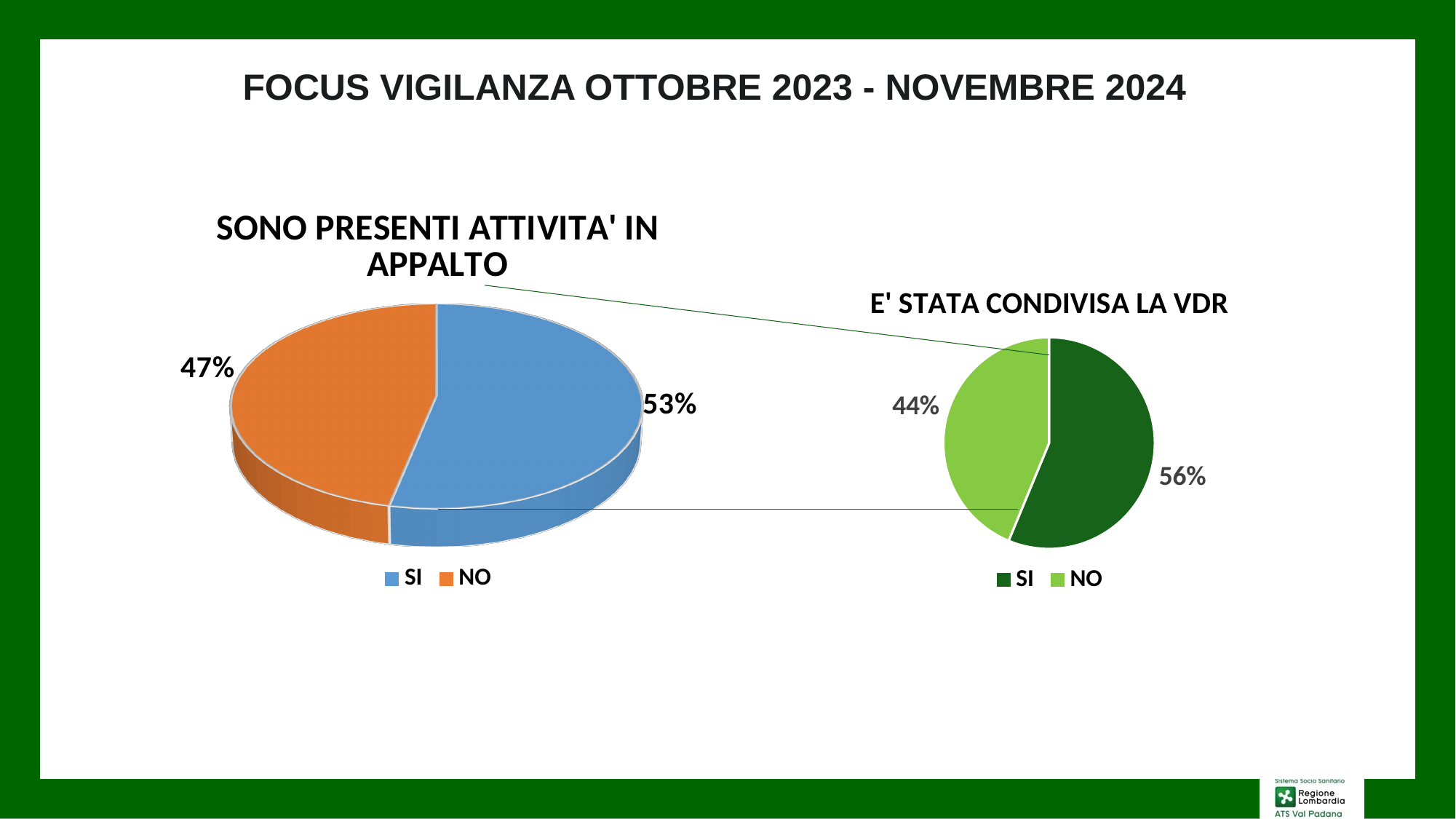

FOCUS VIGILANZA OTTOBRE 2023 - NOVEMBRE 2024

[unsupported chart]

### Chart:

| Category | E' STATA CONDIVISA LA VDR |
|---|---|
| SI | 0.5625 |
| NO | 0.4375 |